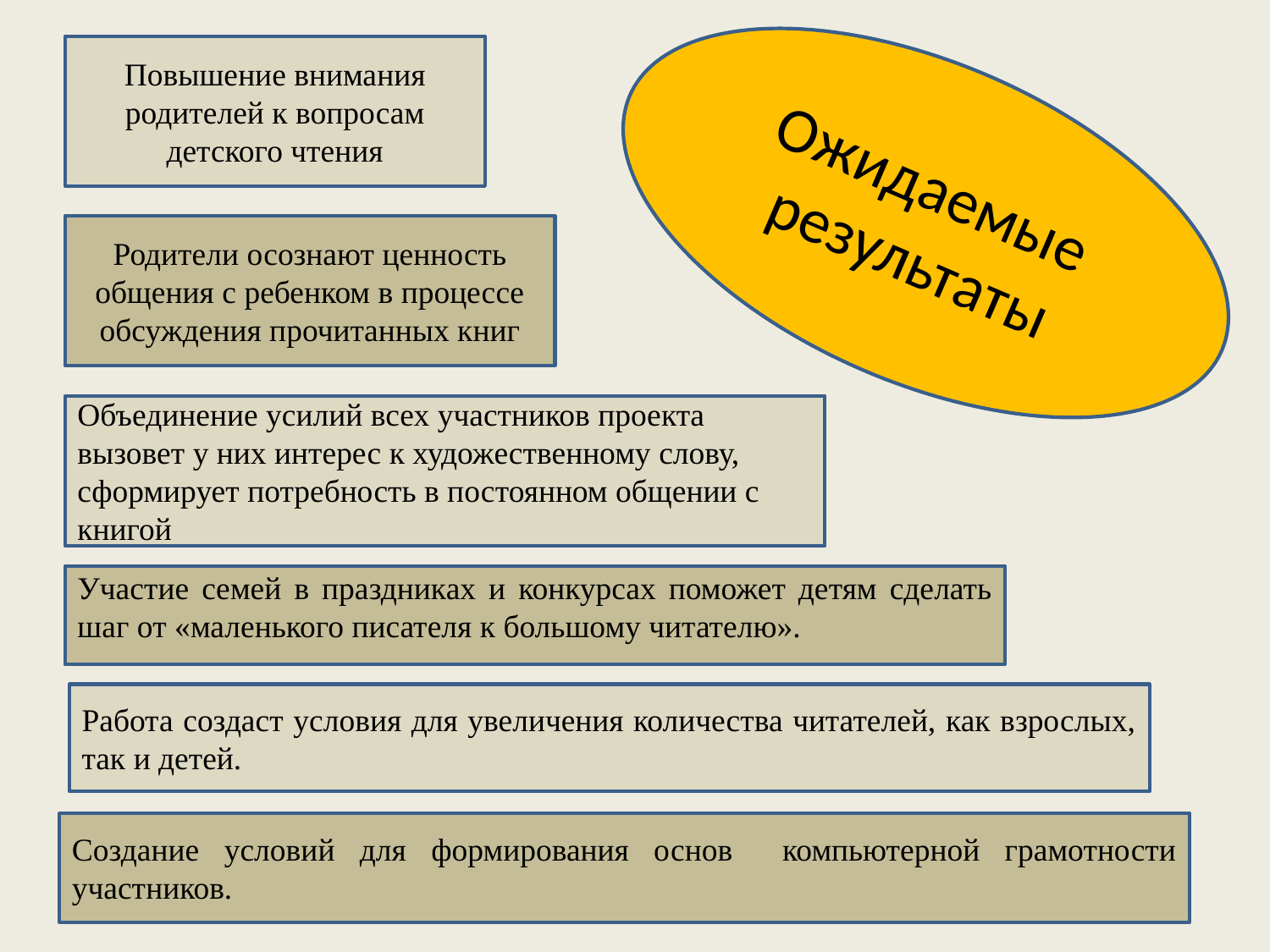

Повышение внимания родителей к вопросам детского чтения
Ожидаемые
результаты
Родители осознают ценность общения с ребенком в процессе обсуждения прочитанных книг
Объединение усилий всех участников проекта
вызовет у них интерес к художественному слову, сформирует потребность в постоянном общении с книгой

Участие семей в праздниках и конкурсах поможет детям сделать шаг от «маленького писателя к большому читателю».

Работа создаст условия для увеличения количества читателей, как взрослых, так и детей.
Создание условий для формирования основ  компьютерной грамотности участников.